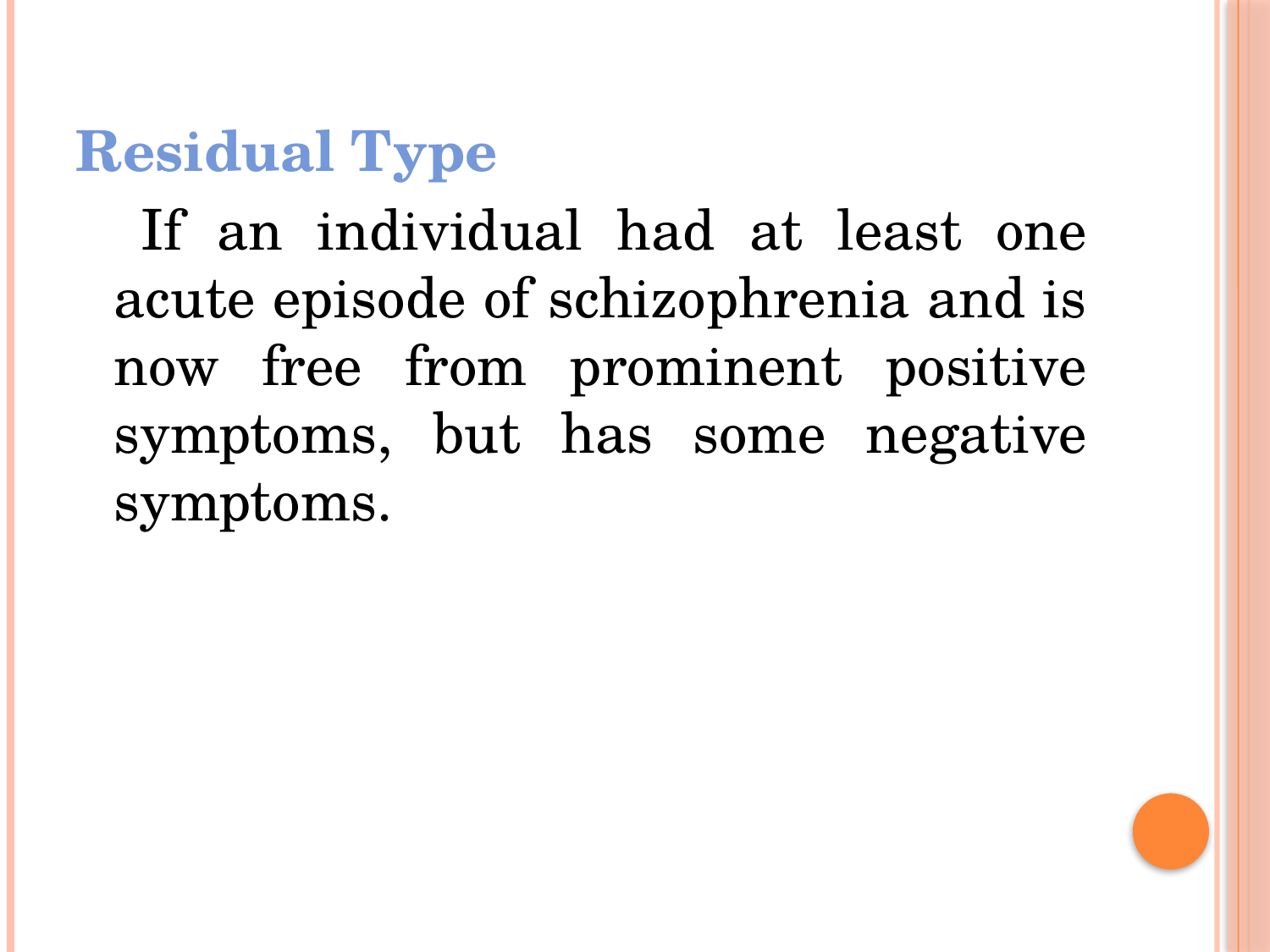

Residual Type
  If an individual had at least one acute episode of schizophrenia and is now free from prominent positive symptoms, but has some negative symptoms.